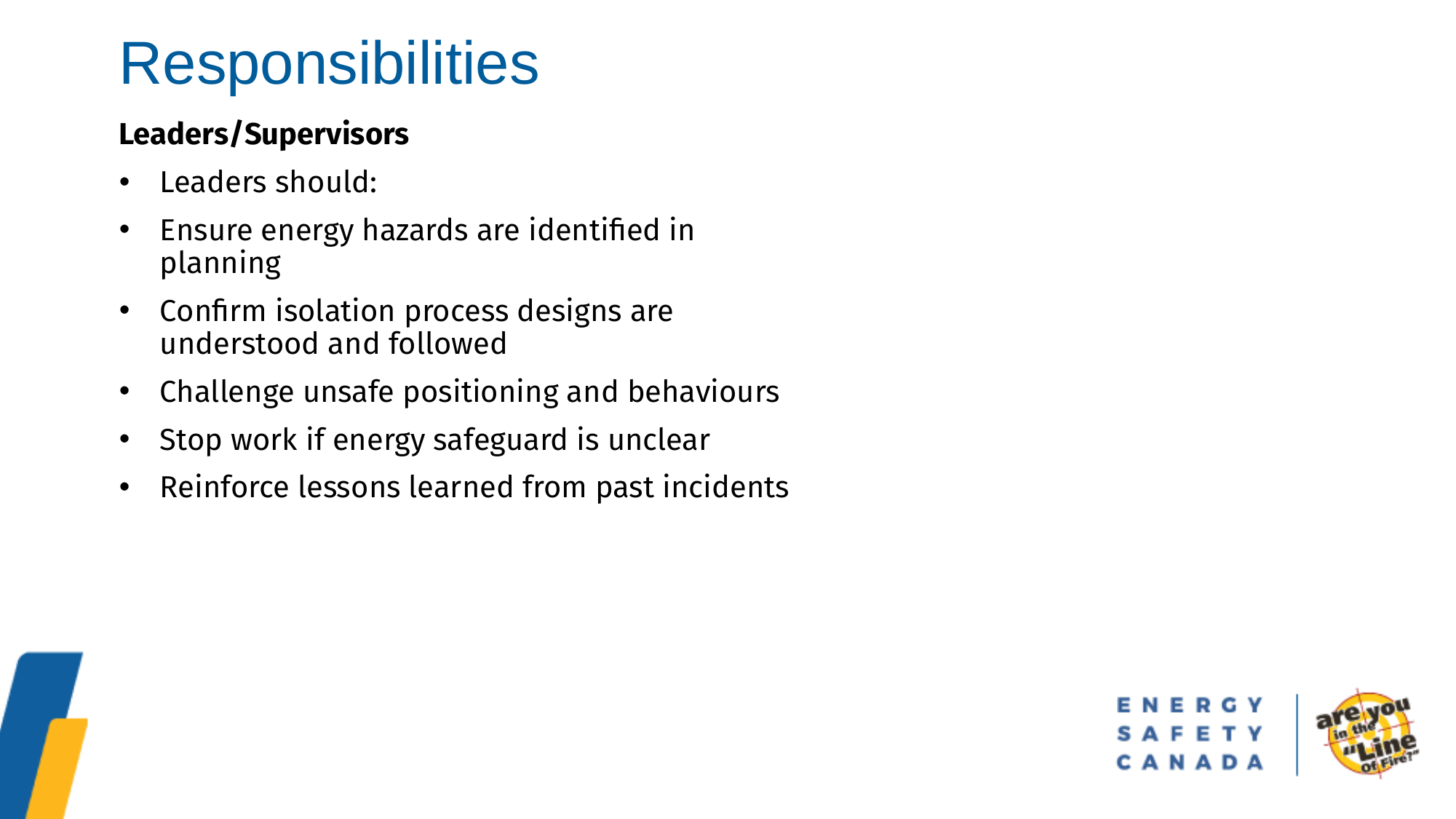

Responsibilities
Leaders/Supervisors
Leaders should:
Ensure energy hazards are identified in planning
Confirm isolation process designs are understood and followed
Challenge unsafe positioning and behaviours
Stop work if energy safeguard is unclear
Reinforce lessons learned from past incidents